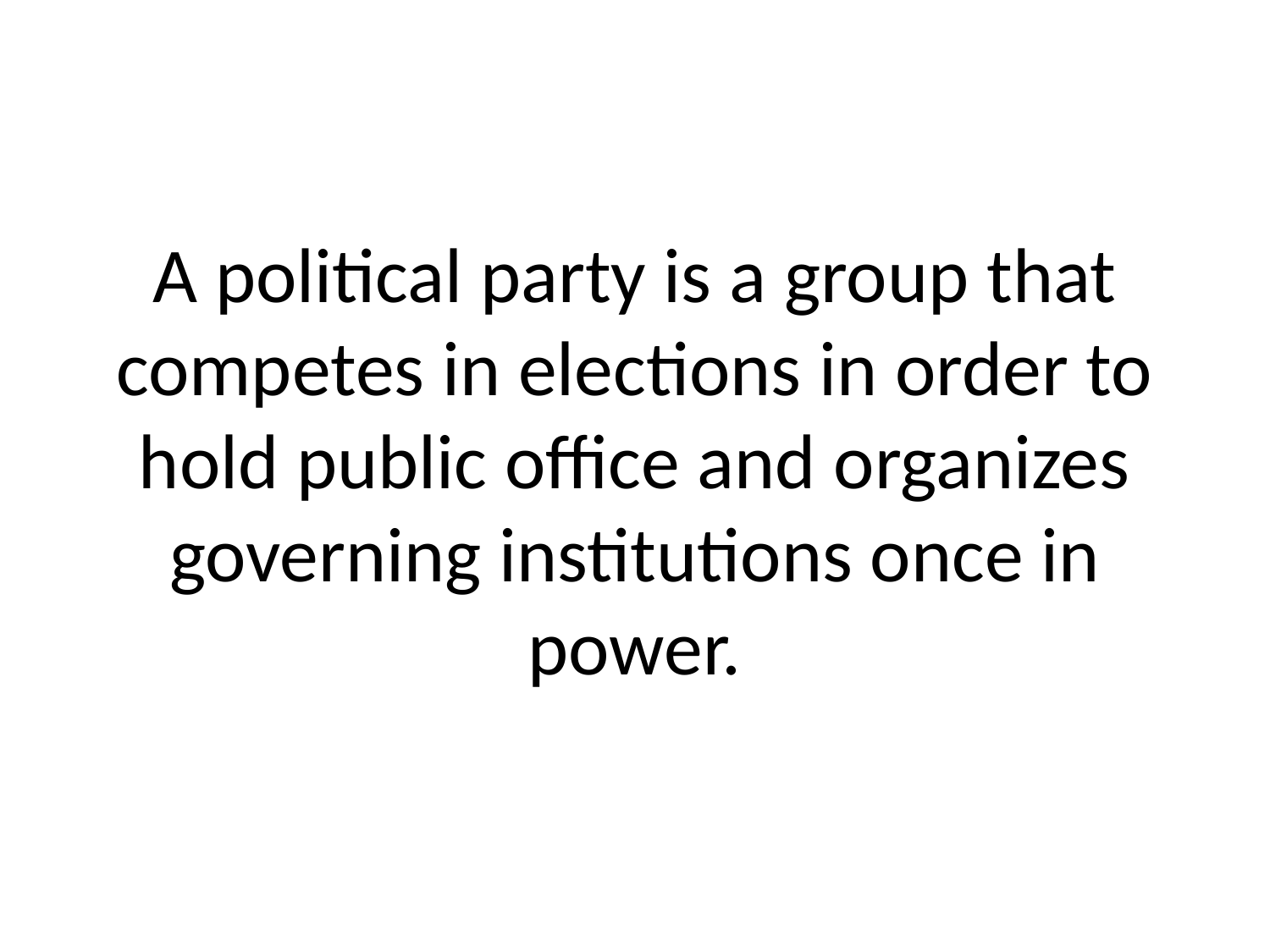

# A political party is a group that competes in elections in order to hold public office and organizes governing institutions once in power.